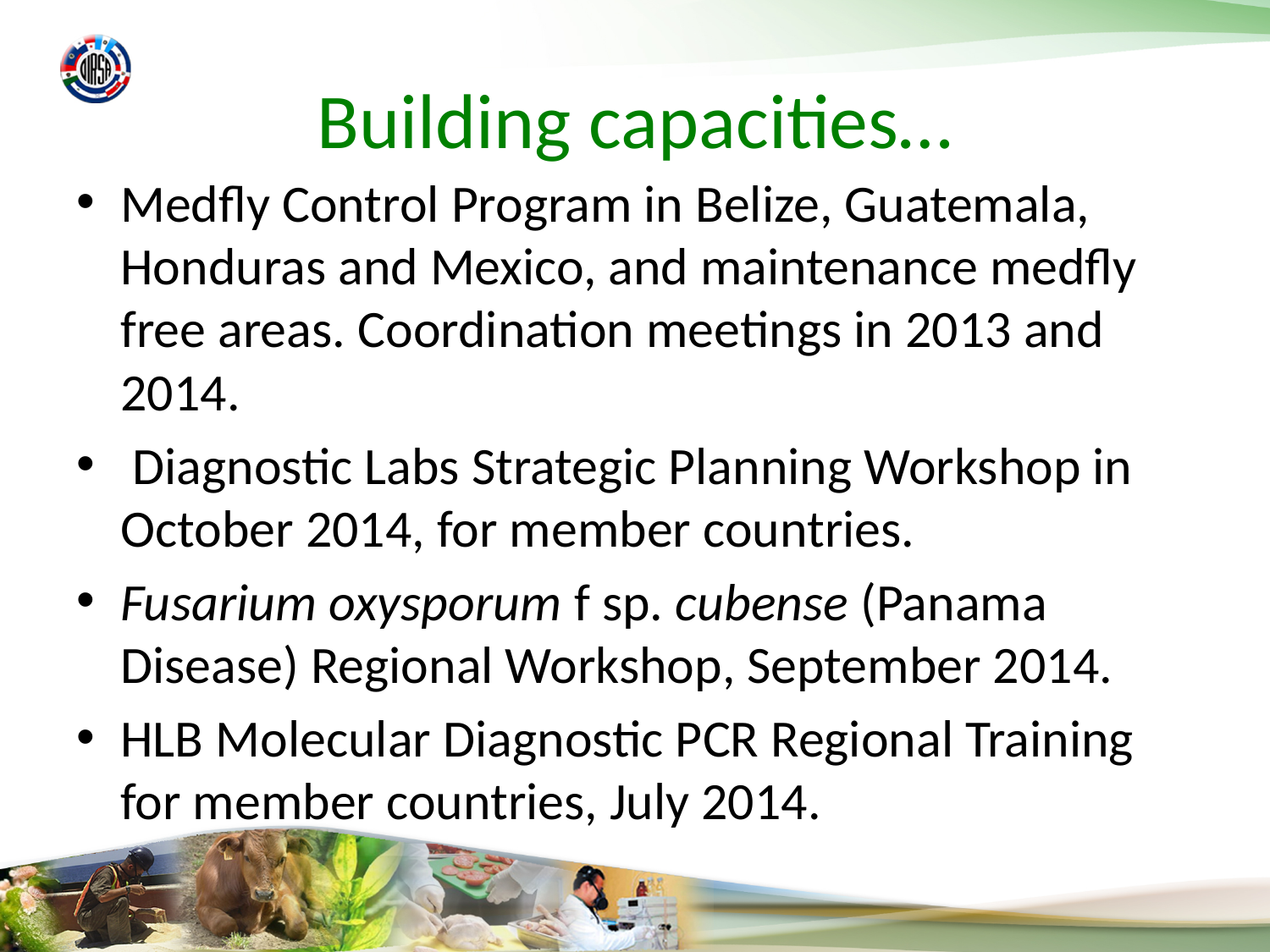

# Building capacities…
Medfly Control Program in Belize, Guatemala, Honduras and Mexico, and maintenance medfly free areas. Coordination meetings in 2013 and 2014.
 Diagnostic Labs Strategic Planning Workshop in October 2014, for member countries.
Fusarium oxysporum f sp. cubense (Panama Disease) Regional Workshop, September 2014.
HLB Molecular Diagnostic PCR Regional Training for member countries, July 2014.